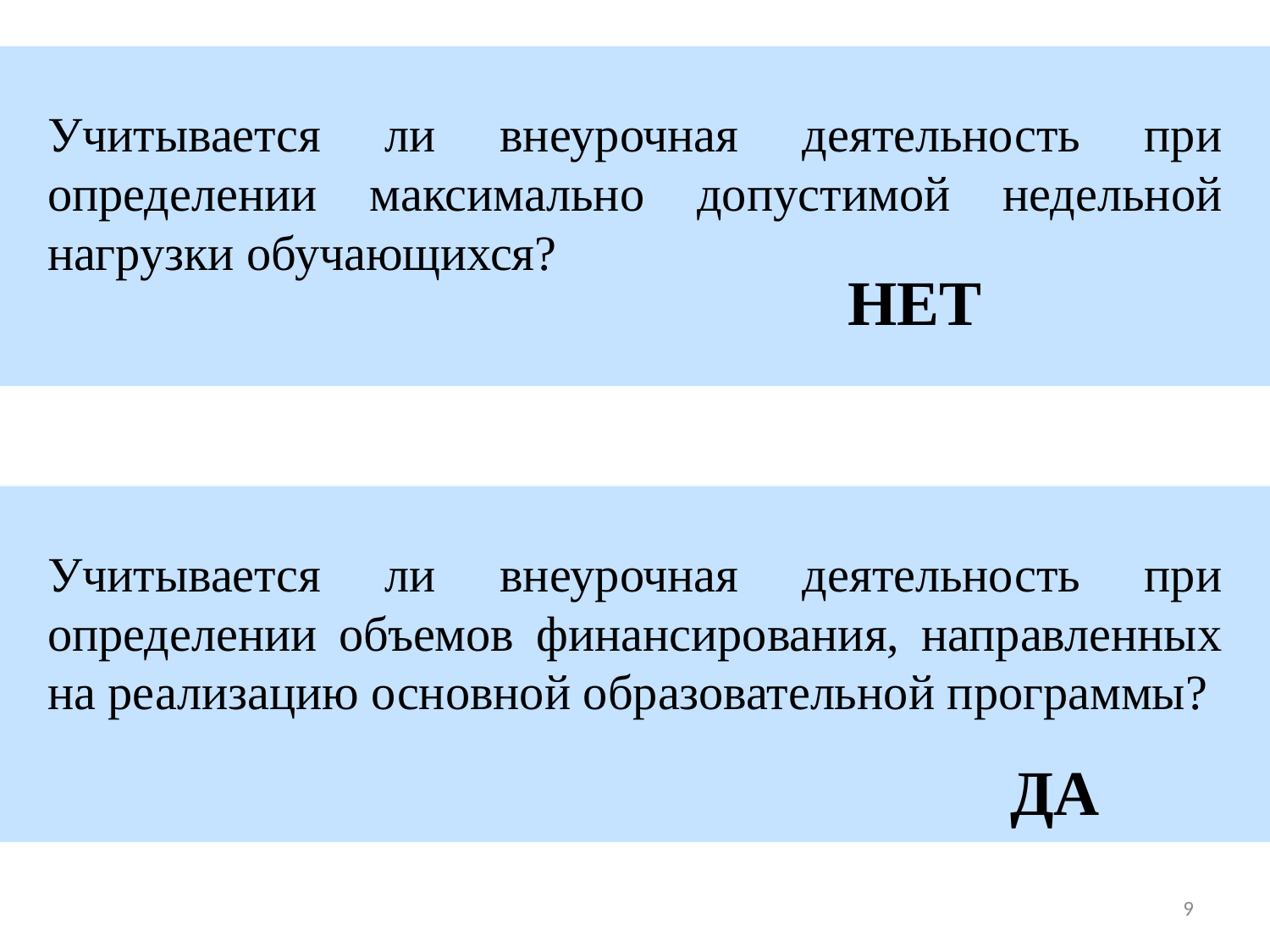

Учитывается ли внеурочная деятельность при определении максимально допустимой недельной нагрузки обучающихся?
НЕТ

Учитывается ли внеурочная деятельность при определении объемов финансирования, направленных на реализацию основной образовательной программы?
ДА
9